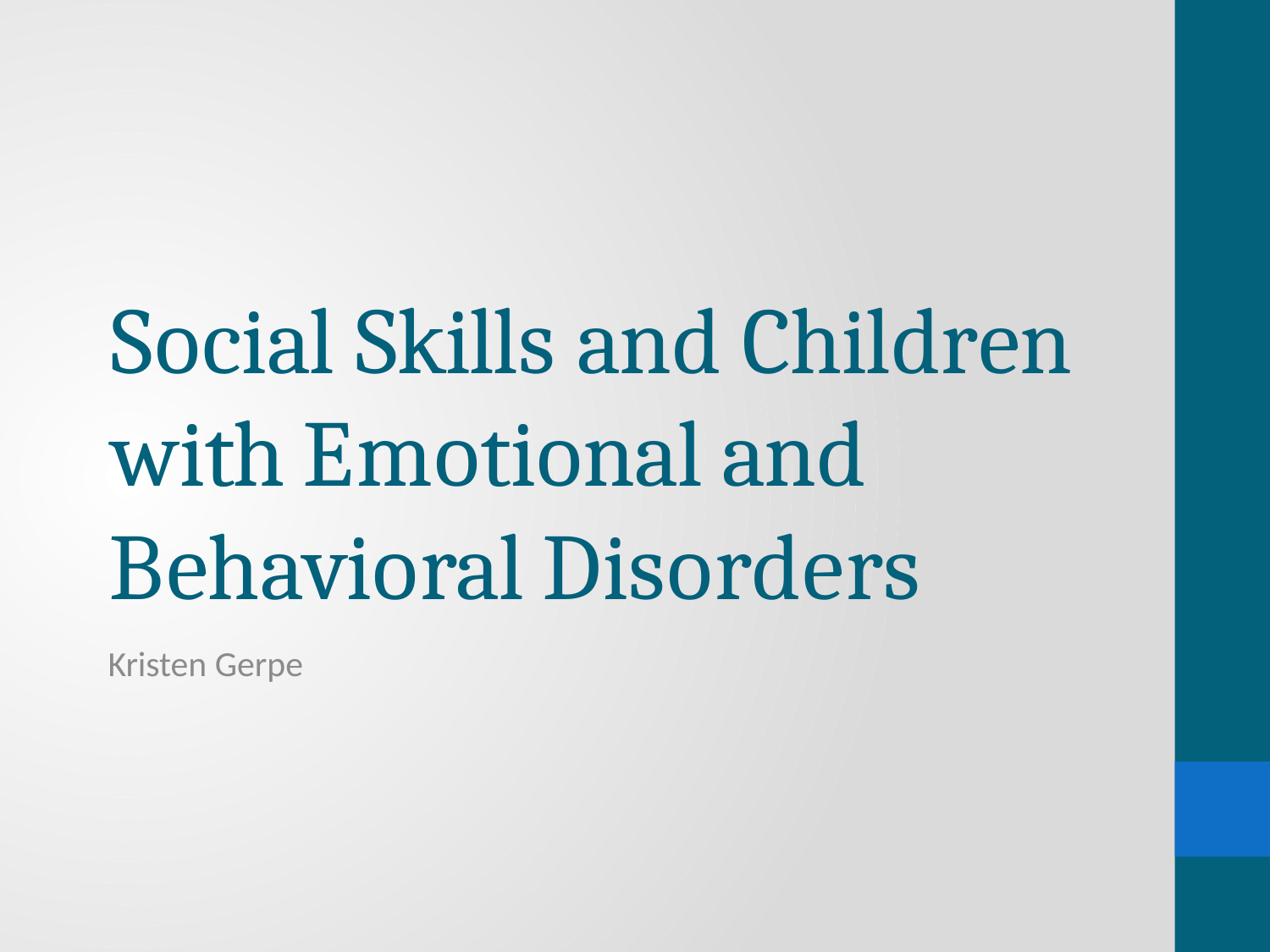

# Social Skills and Children with Emotional and Behavioral Disorders
Kristen Gerpe